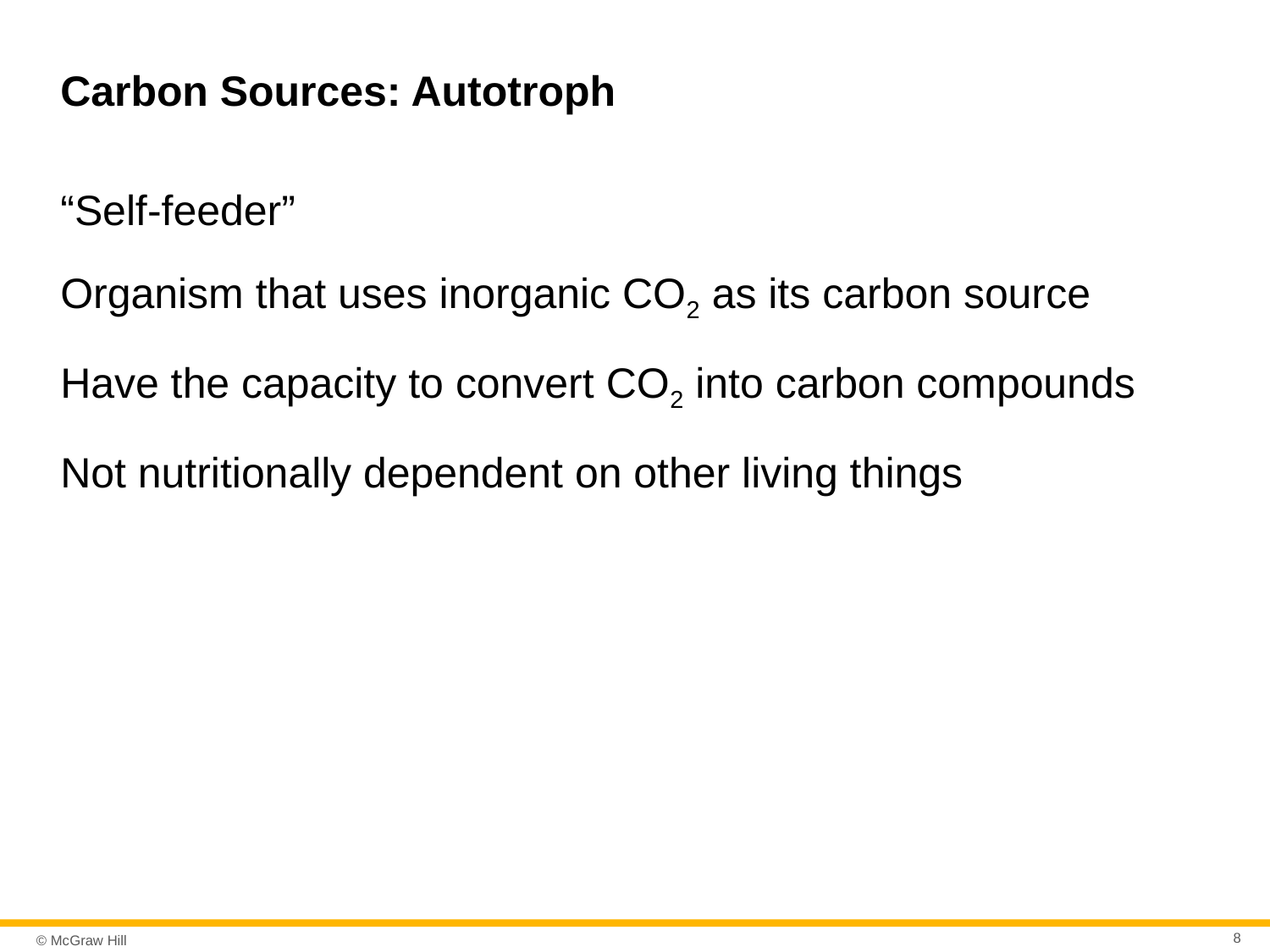

# Carbon Sources: Autotroph
“Self-feeder”
Organism that uses inorganic CO2 as its carbon source
Have the capacity to convert CO2 into carbon compounds
Not nutritionally dependent on other living things